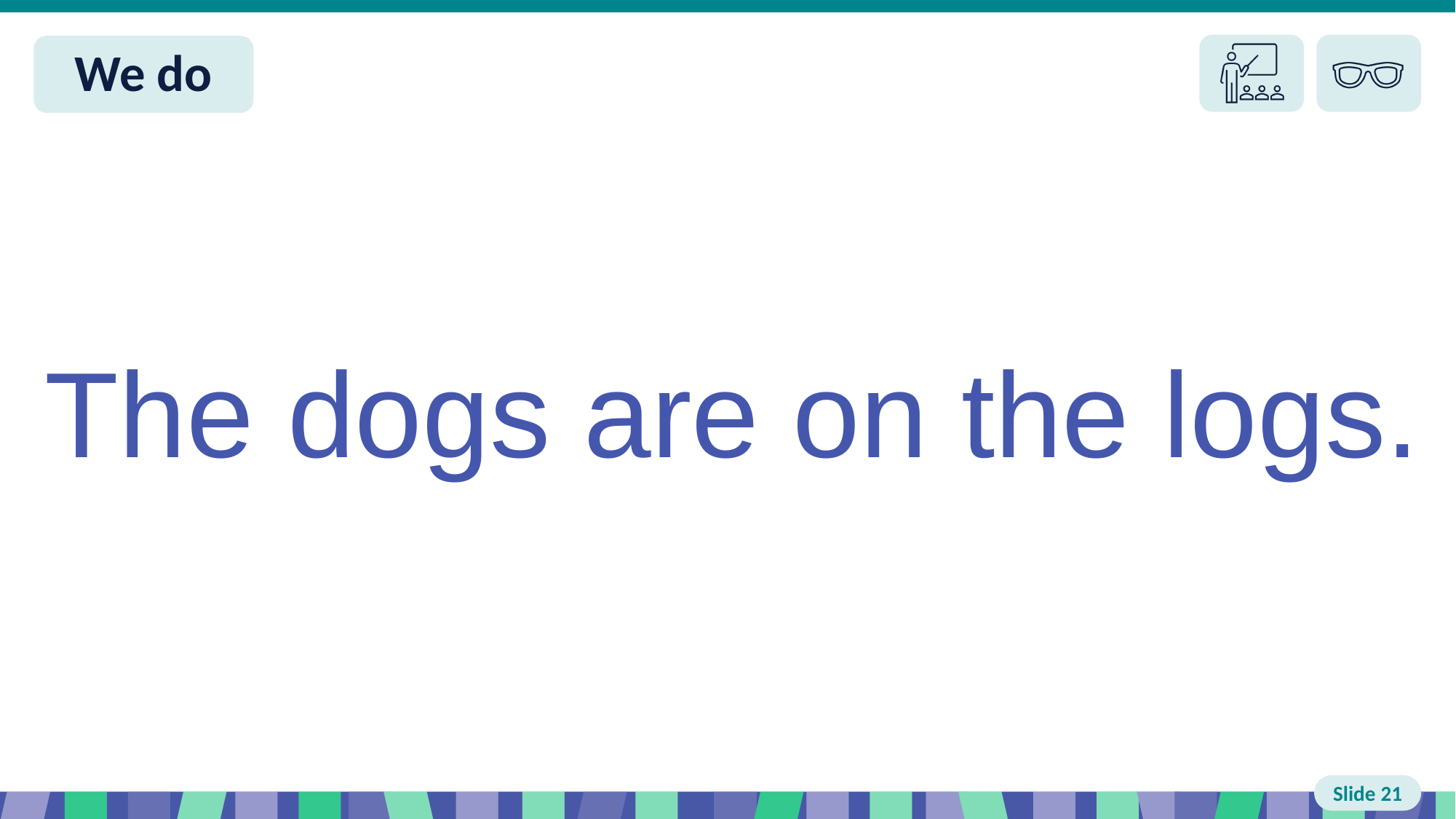

Slide 21 We do
The dogs are on the logs.